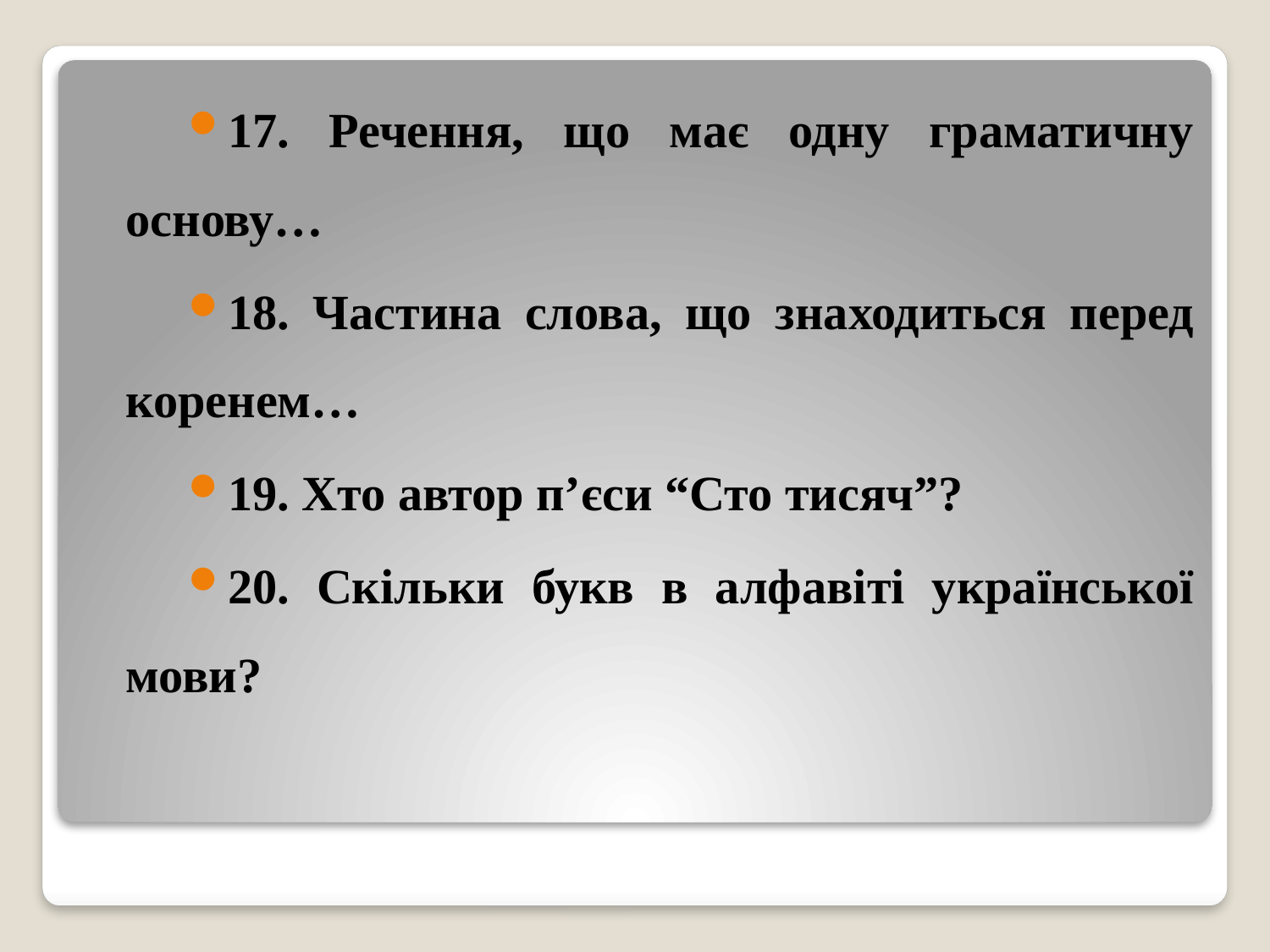

17. Речення, що має одну граматичну основу…
18. Частина слова, що знаходиться перед коренем…
19. Хто автор п’єси “Сто тисяч”?
20. Скільки букв в алфавіті української мови?